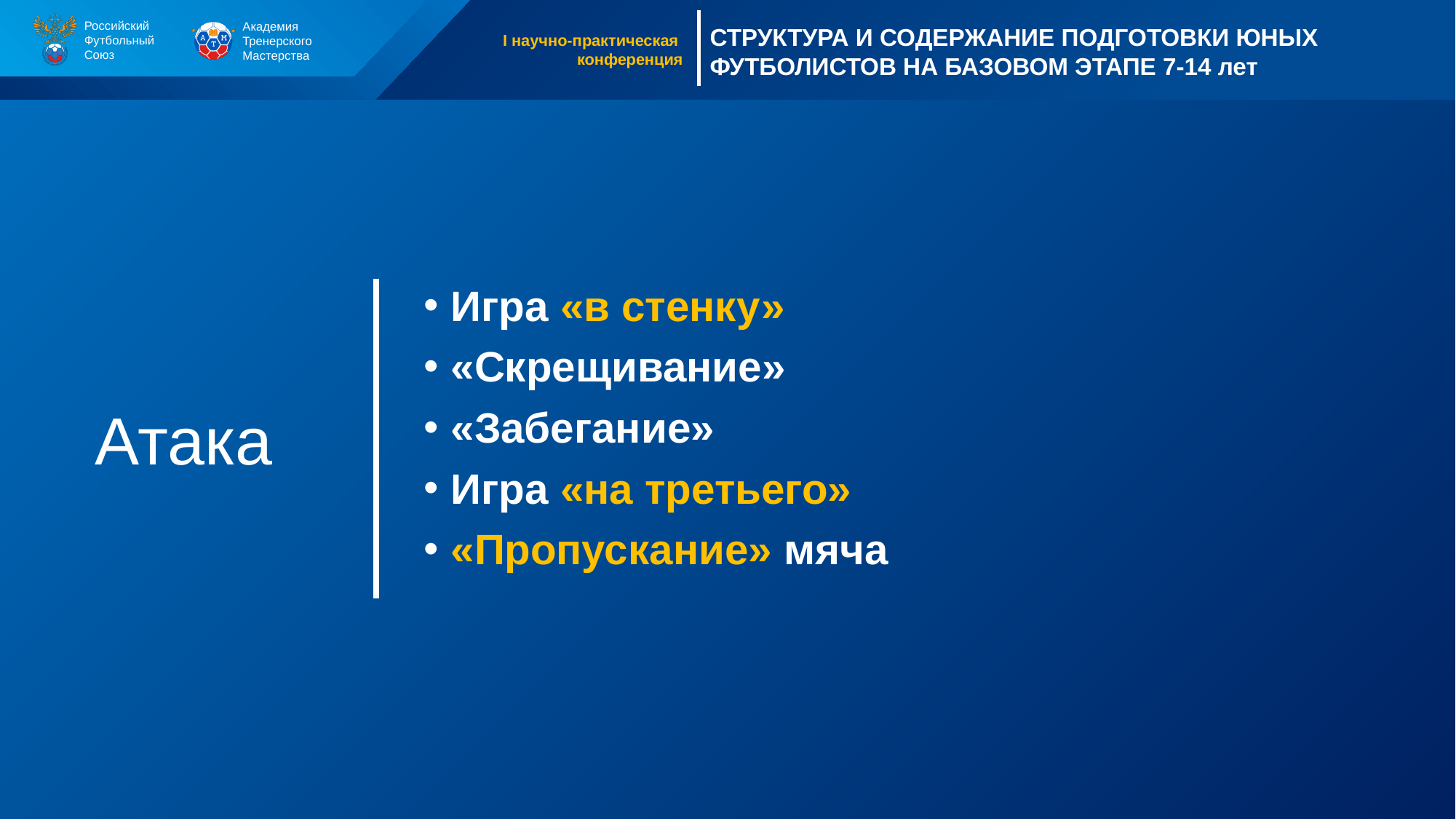

# Атака
Игра «в стенку»
«Скрещивание»
«Забегание»
Игра «на третьего»
«Пропускание» мяча